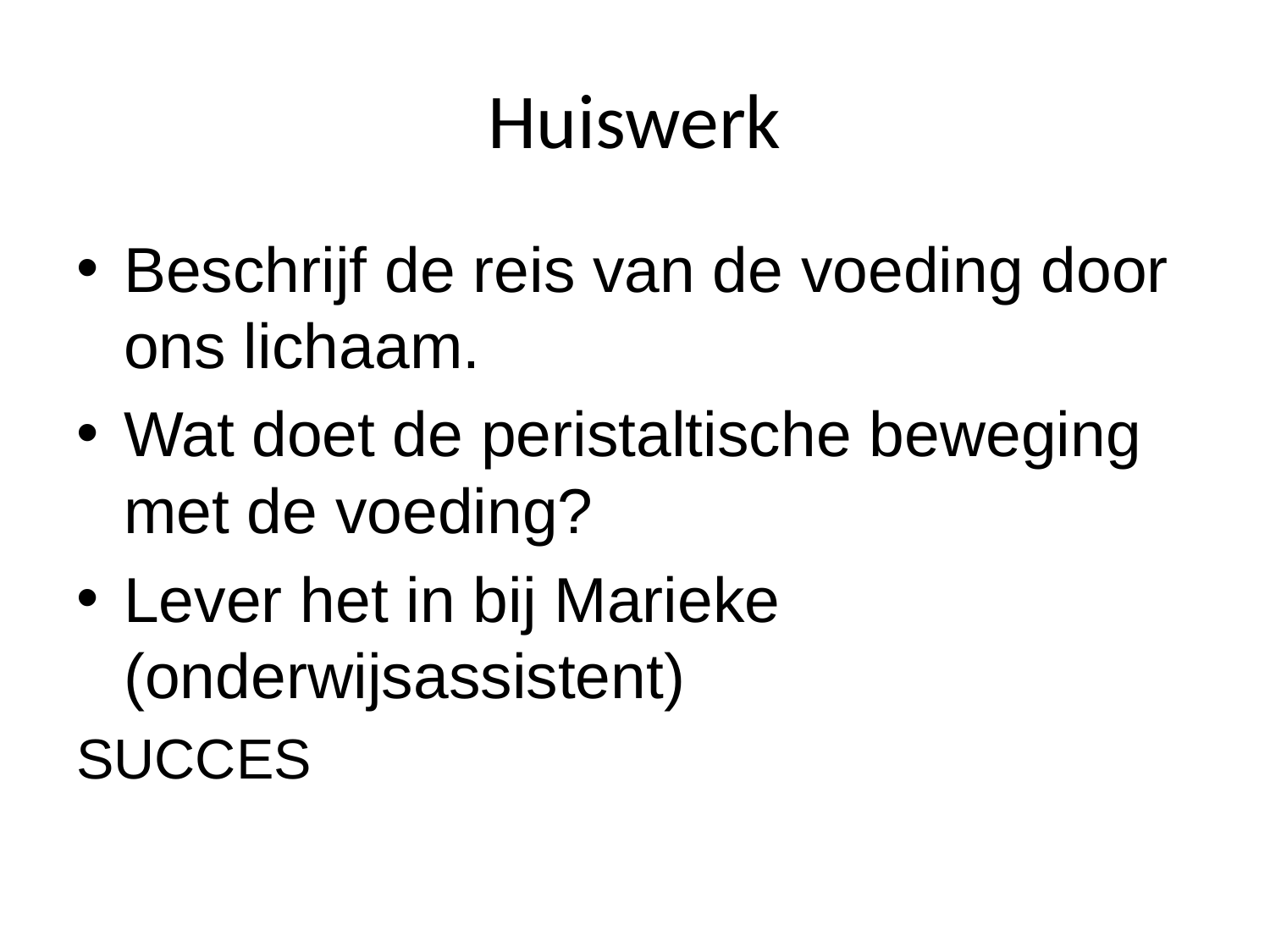

# Huiswerk
Beschrijf de reis van de voeding door ons lichaam.
Wat doet de peristaltische beweging met de voeding?
Lever het in bij Marieke (onderwijsassistent)
SUCCES